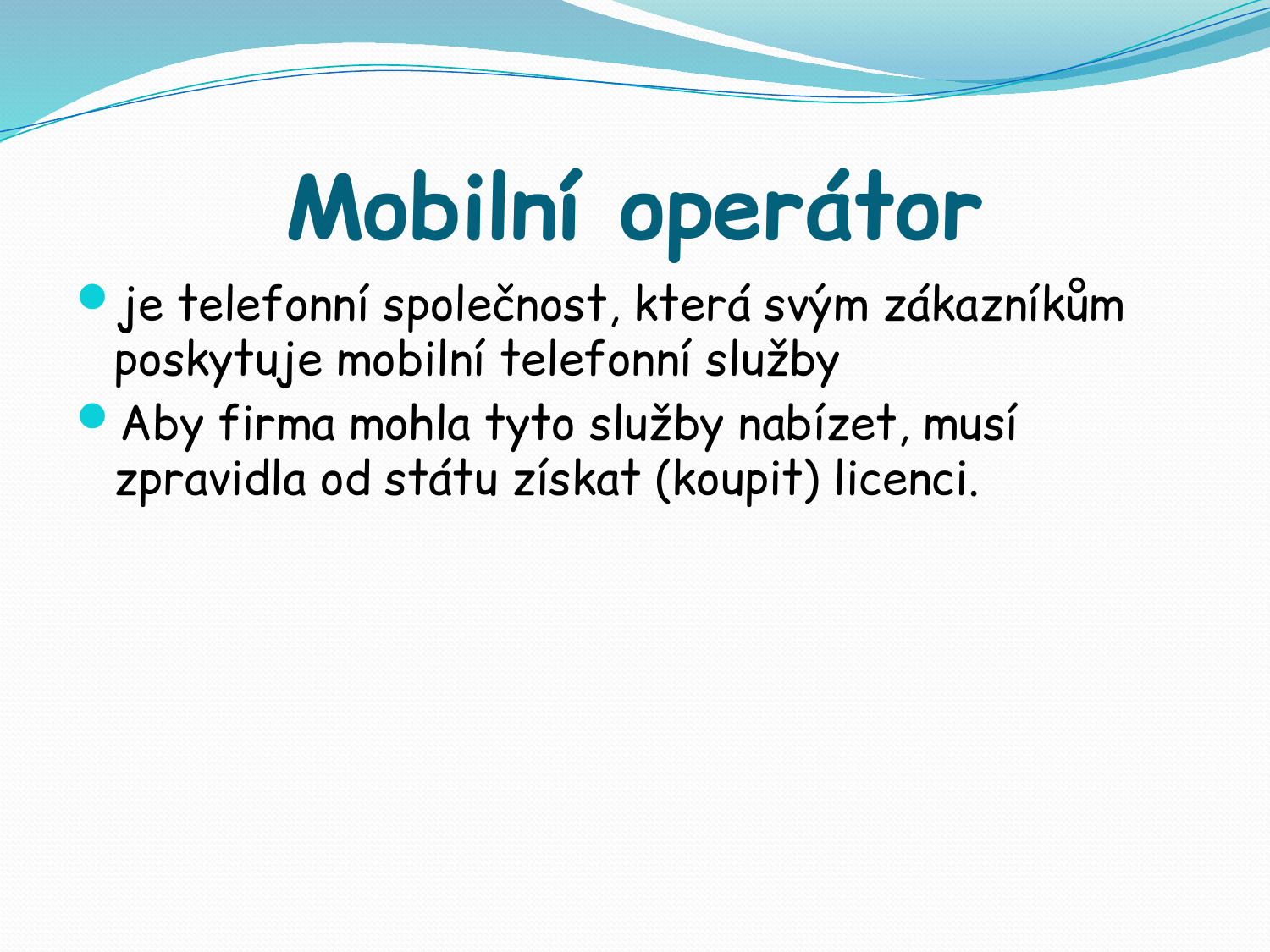

# Mobilní operátor
je telefonní společnost, která svým zákazníkům poskytuje mobilní telefonní služby
Aby firma mohla tyto služby nabízet, musí zpravidla od státu získat (koupit) licenci.